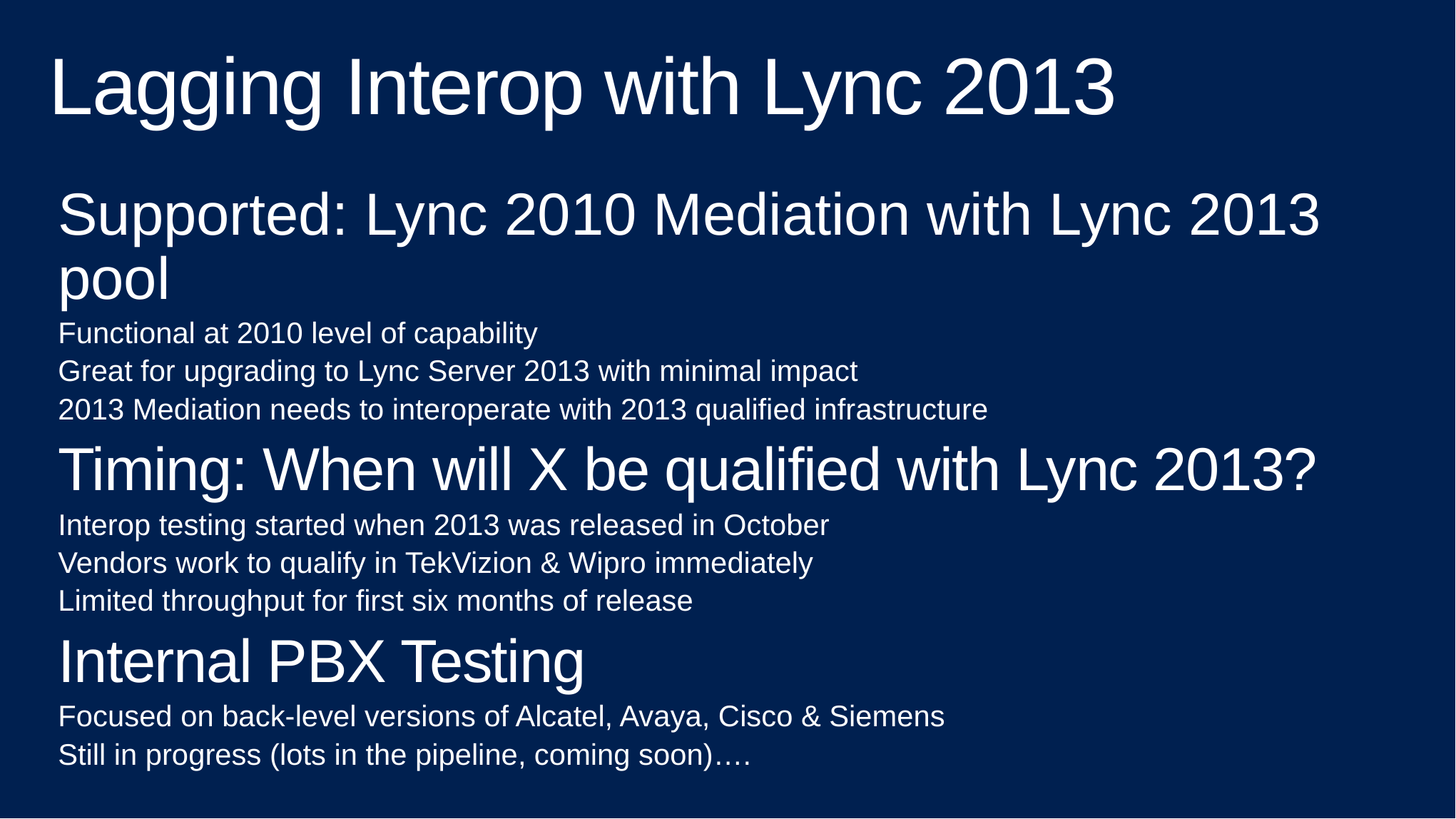

# Lagging Interop with Lync 2013
Supported: Lync 2010 Mediation with Lync 2013 pool
Functional at 2010 level of capability
Great for upgrading to Lync Server 2013 with minimal impact
2013 Mediation needs to interoperate with 2013 qualified infrastructure
Timing: When will X be qualified with Lync 2013?
Interop testing started when 2013 was released in October
Vendors work to qualify in TekVizion & Wipro immediately
Limited throughput for first six months of release
Internal PBX Testing
Focused on back-level versions of Alcatel, Avaya, Cisco & Siemens
Still in progress (lots in the pipeline, coming soon)….